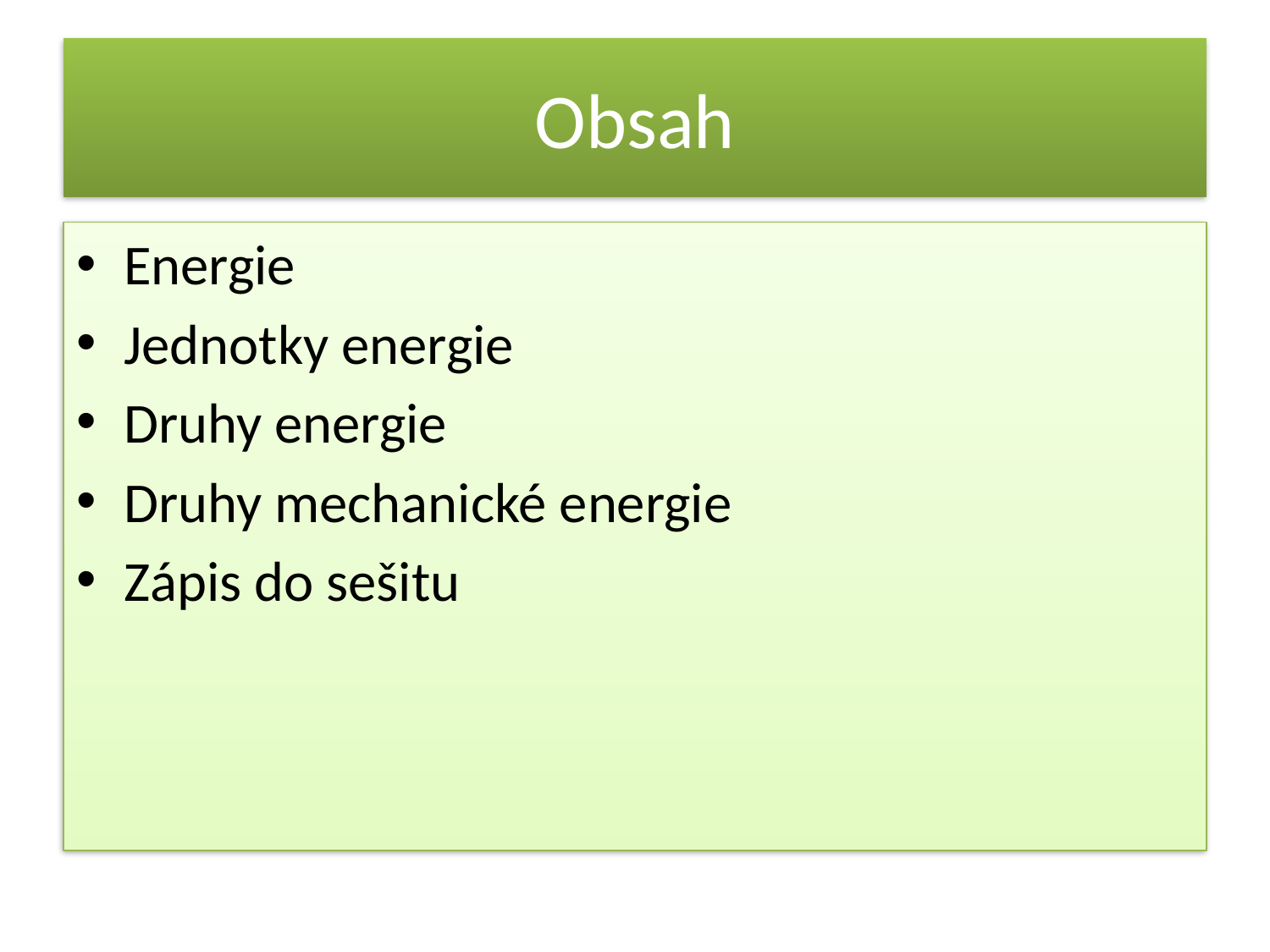

# Obsah
Energie
Jednotky energie
Druhy energie
Druhy mechanické energie
Zápis do sešitu